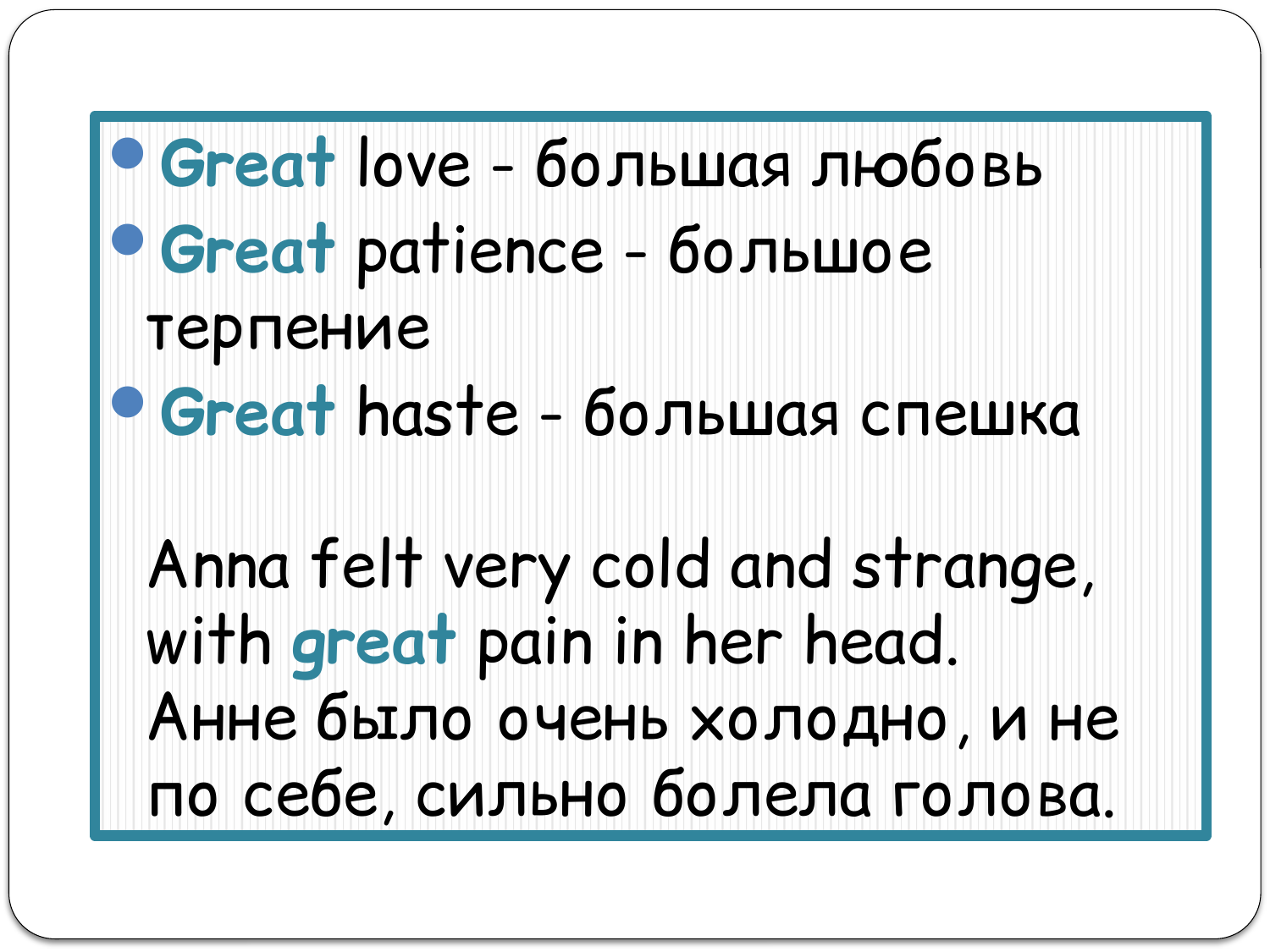

Great love - большая любовь
Great patience - большое терпение
Great haste - большая спешка
Anna felt very cold and strange, with great pain in her head.
Анне было очень холодно, и не по себе, сильно болела голова.